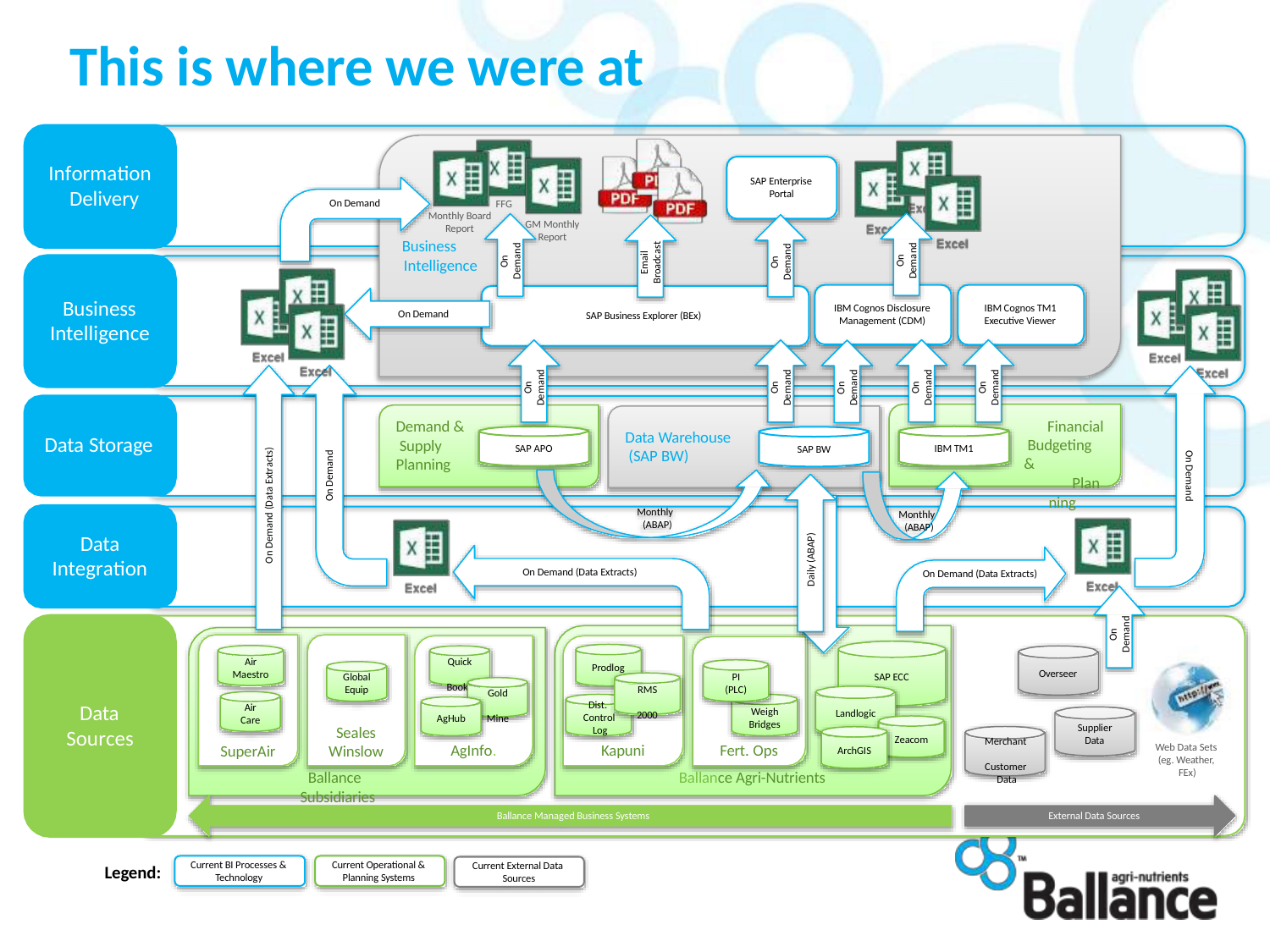

# This is where we were at

Information  Delivery

SAP Enterprise  Portal

On Demand
FFG
Monthly Board  Report
Business  Intelligence

GM Monthly
Report

Email
Broadcast
On
Demand
On
Demand
On
Demand

Business  Intelligence

IBM Cognos Disclosure  Management (CDM)
IBM Cognos TM1
Executive Viewer
On Demand
SAP Business Explorer (BEx)

On
Demand
On
Demand
On
Demand
On
Demand
On
Demand

Financial  Budgeting &
Planning
Demand &  Supply  Planning

Data Warehouse  (SAP BW)

Data Storage

SAP APO
IBM TM1
SAP BW
On Demand (Data Extracts)
On Demand
On Demand

Monthly  (ABAP)

Monthly  (ABAP)

Data
Integration
Daily (ABAP)

On Demand (Data Extracts)
On Demand (Data Extracts)

On
Demand

Quick  Books
Air  Maestro

Prodlog

Overseer

PI  (PLC)
Global
Equip
SAP ECC

RMS  2000

Gold  Mine

Dist.  Control  Log

Data  Sources

Air  Care

Weigh  Bridges

Landlogic
AgHub

Supplier
Data
Seales  Winslow
Ballance Subsidiaries

Zeacom

Merchant  Customer  Data

Kapuni
AgInfo.
Fert. Ops
Ballance Agri-Nutrients
Web Data Sets  (eg. Weather,  FEx)
SuperAir
ArchGIS

Ballance Managed Business Systems
External Data Sources

Current BI Processes &  Technology
Current Operational &  Planning Systems
Current External Data  Sources
Legend: